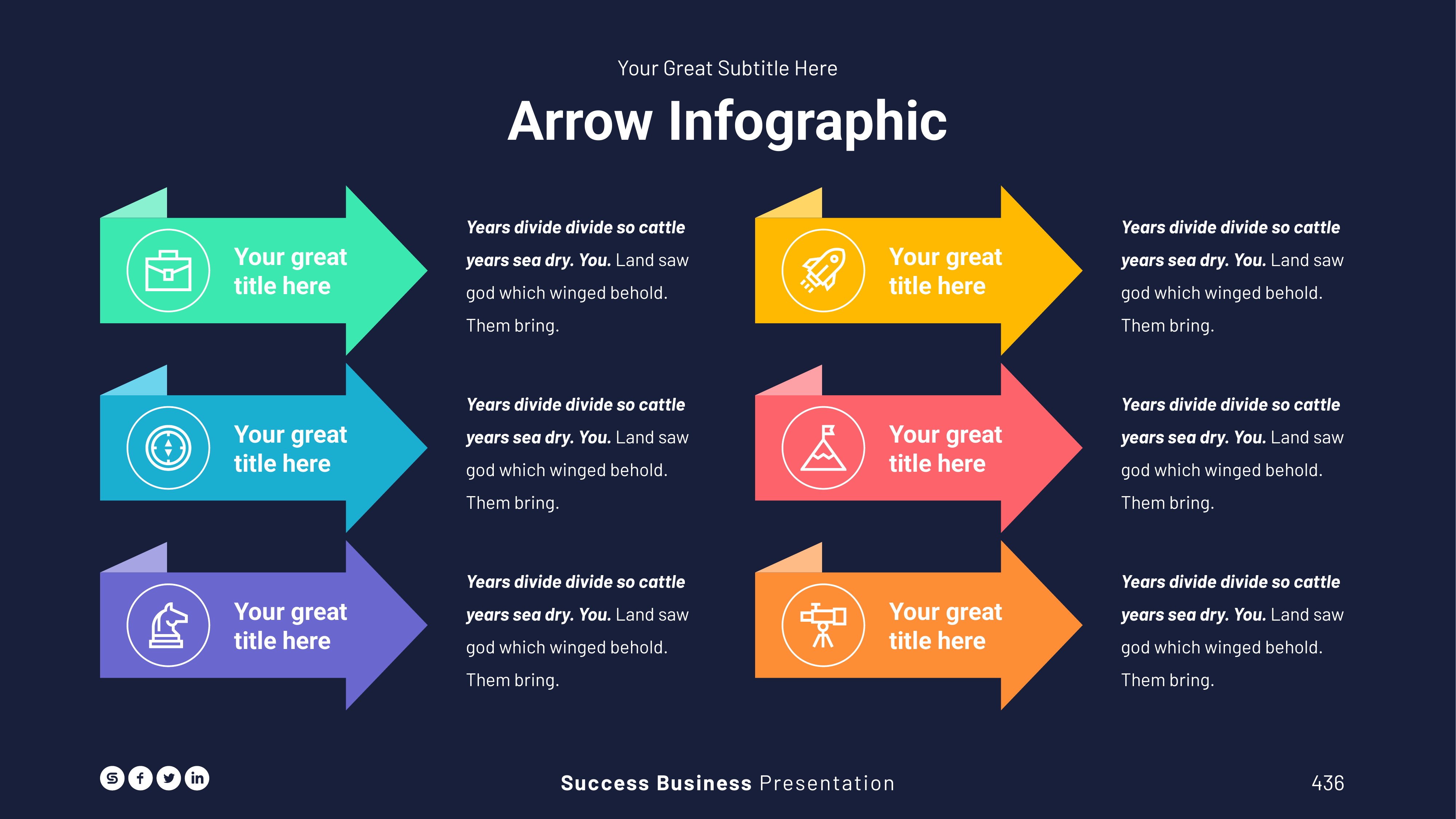

Your Great Subtitle Here
Arrow Infographic

Your great title here

Your great title here

Years divide divide so cattle years sea dry. You. Land saw god which winged behold. Them bring.
Years divide divide so cattle years sea dry. You. Land saw god which winged behold. Them bring.

Your great title here

Your great title here
Years divide divide so cattle years sea dry. You. Land saw god which winged behold. Them bring.
Years divide divide so cattle years sea dry. You. Land saw god which winged behold. Them bring.

Your great title here

Your great title here
Years divide divide so cattle years sea dry. You. Land saw god which winged behold. Them bring.
Years divide divide so cattle years sea dry. You. Land saw god which winged behold. Them bring.